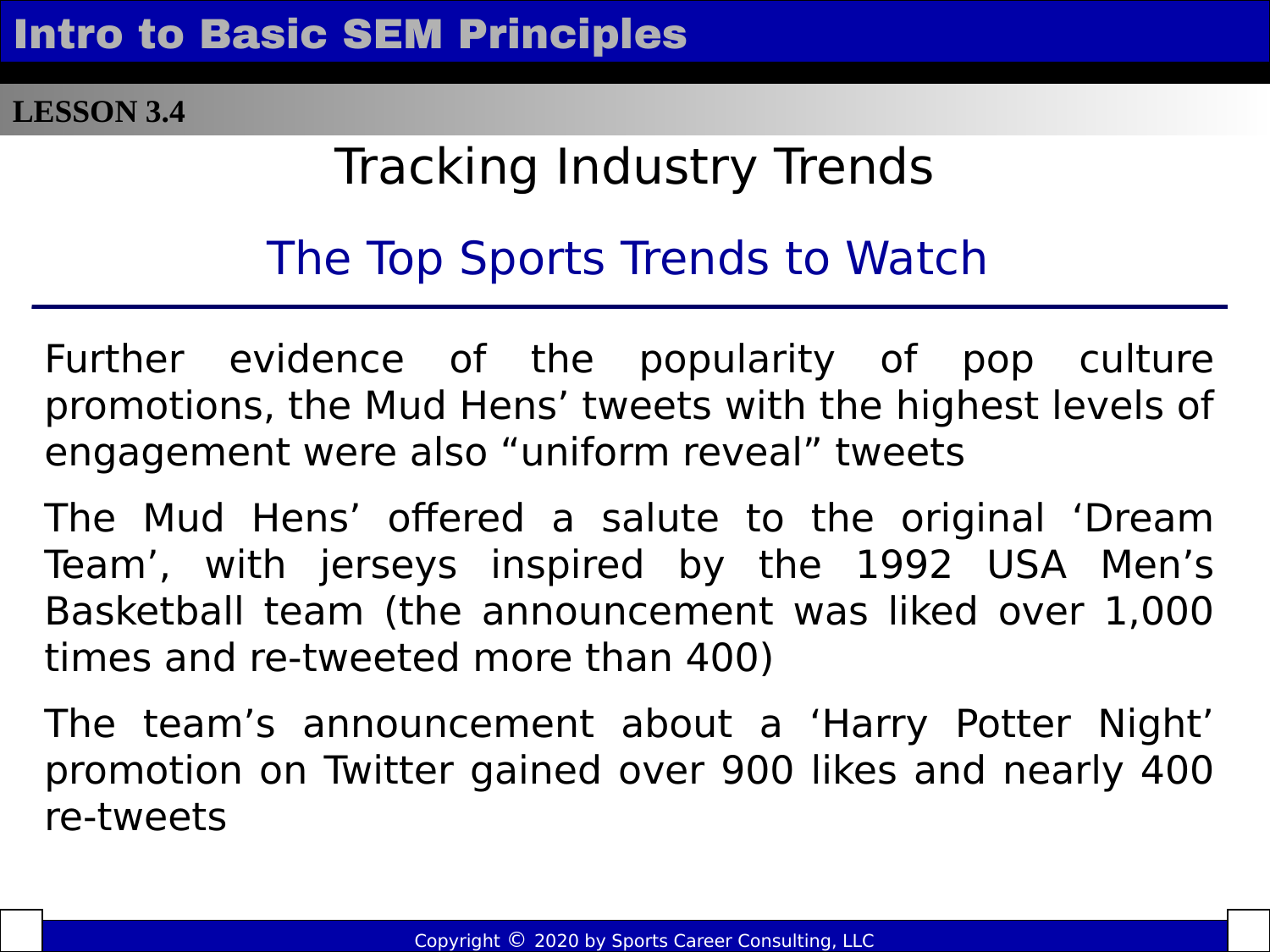

Intro to Basic SEM Principles
LESSON 3.4
Tracking Industry Trends
The Top Sports Trends to Watch

Further evidence of the popularity of pop culture promotions, the Mud Hens’ tweets with the highest levels of engagement were also “uniform reveal” tweets
The Mud Hens’ offered a salute to the original ‘Dream Team’, with jerseys inspired by the 1992 USA Men’s Basketball team (the announcement was liked over 1,000 times and re-tweeted more than 400)
The team’s announcement about a ‘Harry Potter Night’ promotion on Twitter gained over 900 likes and nearly 400 re-tweets

Copyright © 2020 by Sports Career Consulting, LLC